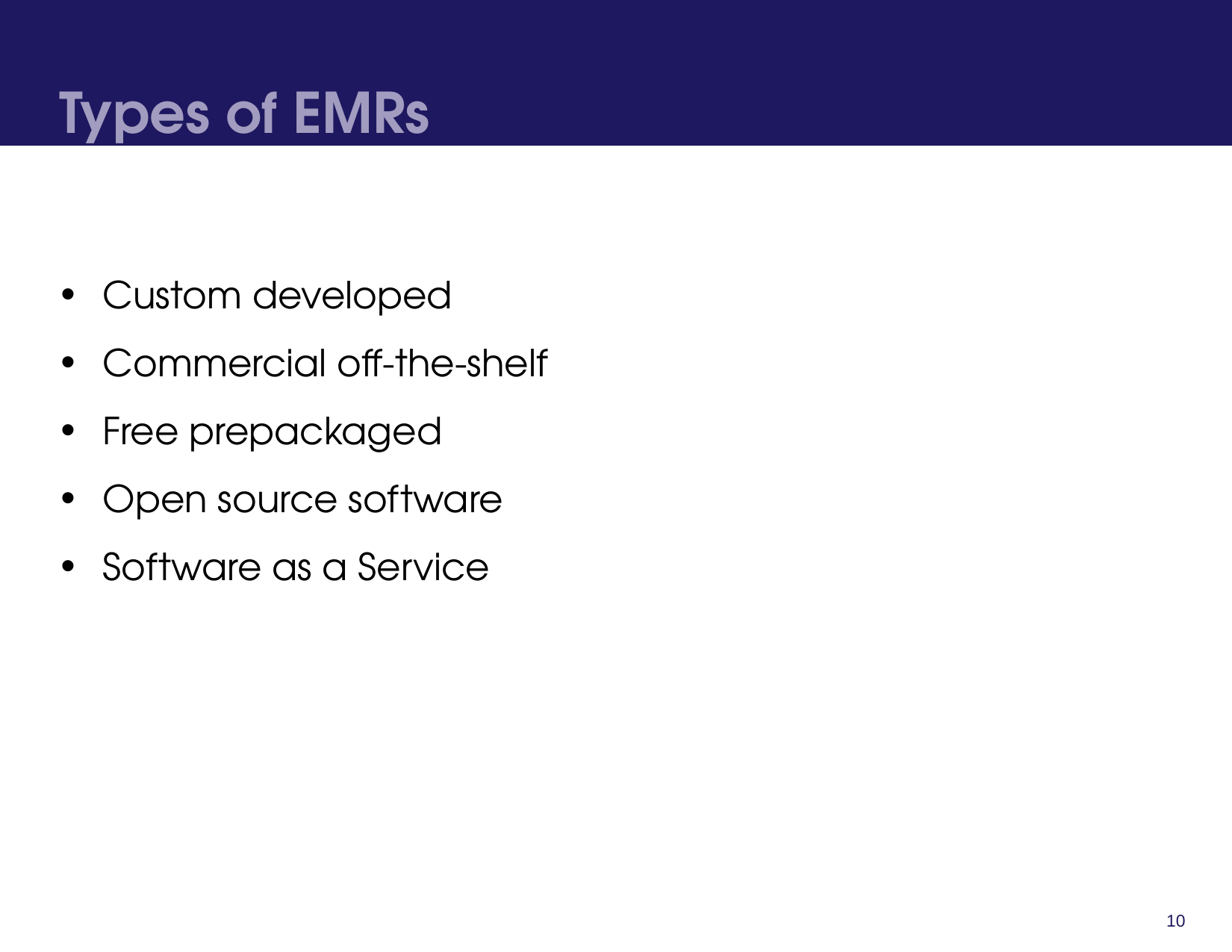

# Types of EMRs
Custom developed
Commercial off-the-shelf
Free prepackaged
Open source software
Software as a Service
10